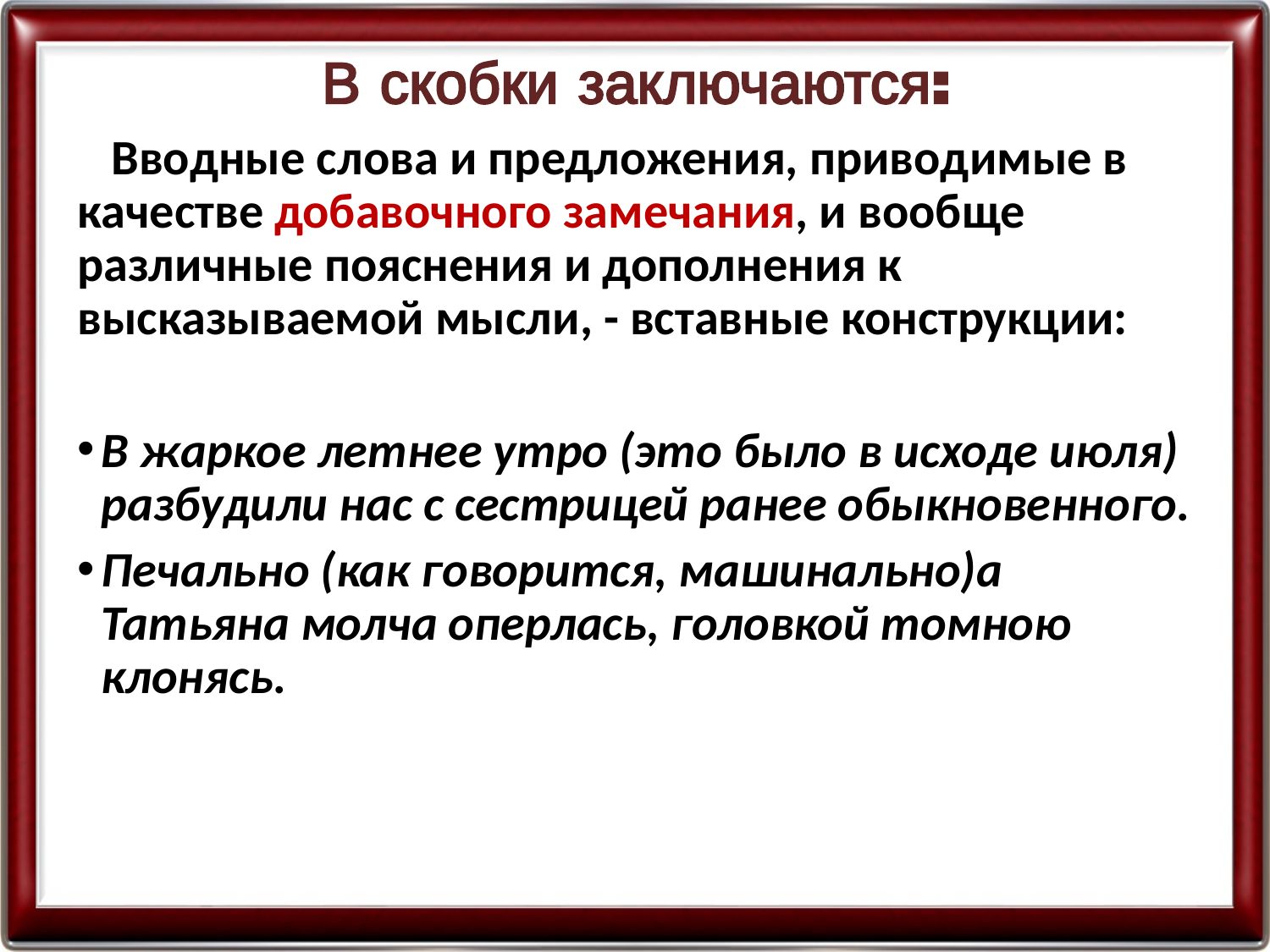

# В скобки заключаются:
   Вводные слова и предложения, приводимые в качестве добавочного замечания, и вообще различные пояснения и дополнения к высказываемой мысли, - вставные конструкции:

В жаркое летнее утро (это было в исходе июля) разбудили нас с сестрицей ранее обыкновенного.
Печально (как говорится, машинально)а Татьяна молча оперлась, головкой томною клонясь.